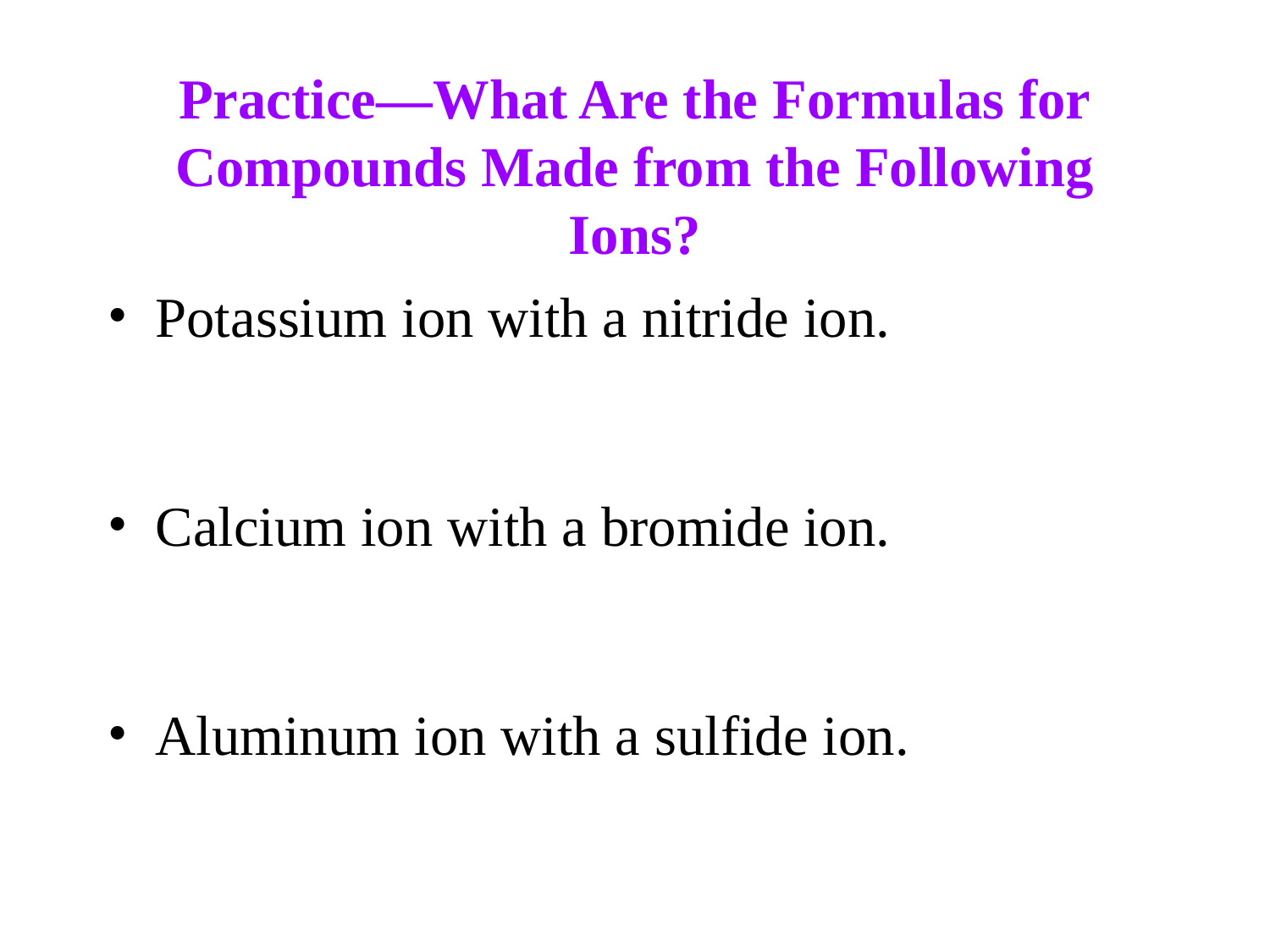

Practice—What Are the Formulas for Compounds Made from the Following Ions?
Potassium ion with a nitride ion.
Calcium ion with a bromide ion.
Aluminum ion with a sulfide ion.